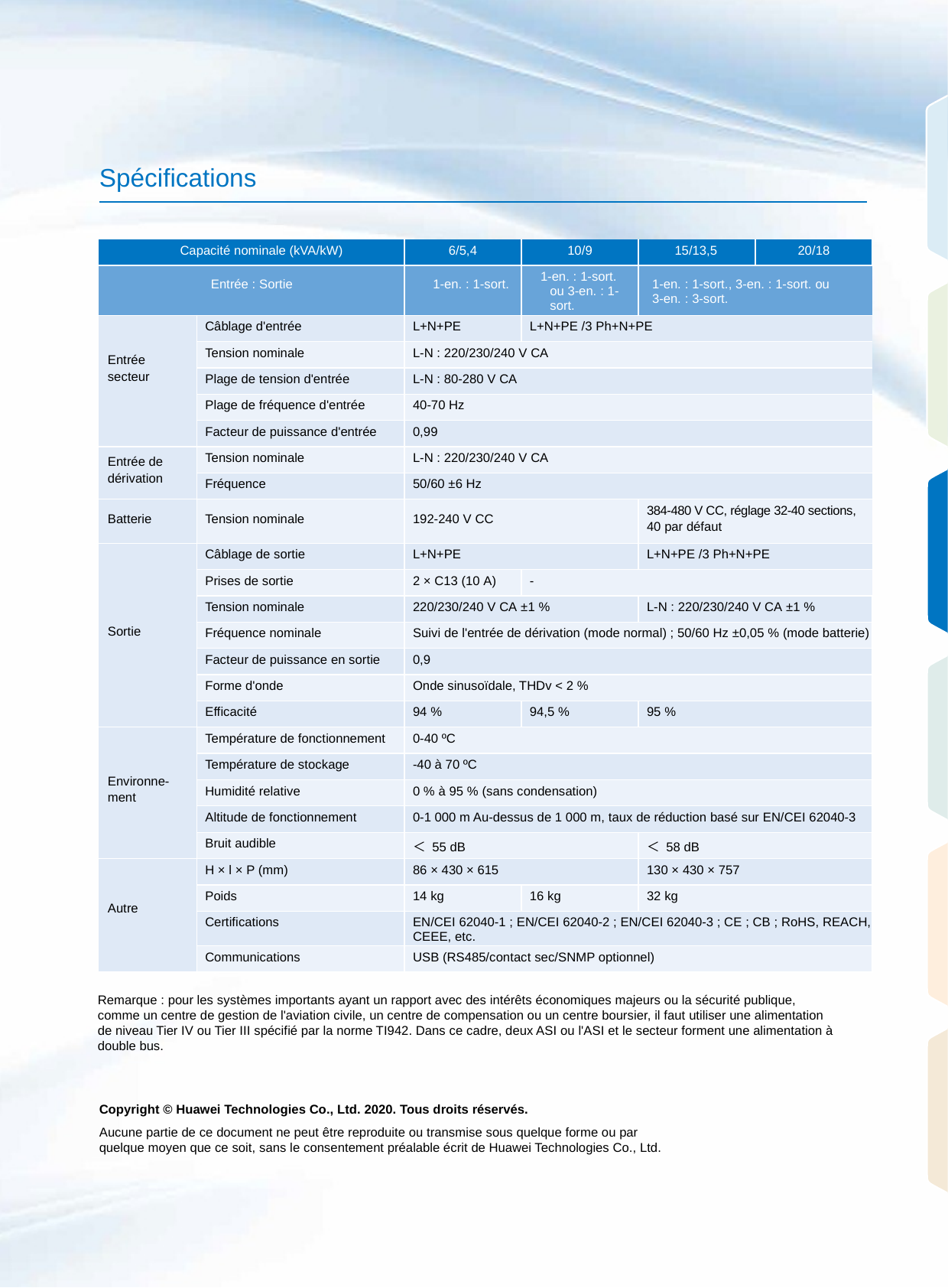

Spécifications

| Capacité nominale (kVA/kW) |  | 6/5,4 | 10/9 | 15/13,5 | 20/18 |
| --- | --- | --- | --- | --- | --- |
| Entrée : Sortie |  | 1-en. : 1-sort. | 1-en. : 1-sort. ou 3-en. : 1-sort. | 1-en. : 1-sort., 3-en. : 1-sort. ou 3-en. : 3-sort. |  |
| Entrée secteur | Câblage d'entrée | L+N+PE | L+N+PE /3 Ph+N+PE |  |  |
|  | Tension nominale | L-N : 220/230/240 V CA |  |  |  |
|  | Plage de tension d'entrée | L-N : 80-280 V CA |  |  |  |
|  | Plage de fréquence d'entrée | 40-70 Hz |  |  |  |
|  | Facteur de puissance d'entrée | 0,99 |  |  |  |
| Entrée de dérivation | Tension nominale | L-N : 220/230/240 V CA |  |  |  |
|  | Fréquence | 50/60 ±6 Hz |  |  |  |
| Batterie | Tension nominale | 192-240 V CC |  | 384-480 V CC, réglage 32-40 sections, 40 par défaut |  |
| Sortie | Câblage de sortie | L+N+PE |  | L+N+PE /3 Ph+N+PE |  |
|  | Prises de sortie | 2 × C13 (10 A) | - |  |  |
|  | Tension nominale | 220/230/240 V CA ±1 % |  | L-N : 220/230/240 V CA ±1 % |  |
|  | Fréquence nominale | Suivi de l'entrée de dérivation (mode normal) ; 50/60 Hz ±0,05 % (mode batterie) |  |  |  |
|  | Facteur de puissance en sortie | 0,9 |  |  |  |
|  | Forme d'onde | Onde sinusoïdale, THDv < 2 % |  |  |  |
|  | Efficacité | 94 % | 94,5 % | 95 % |  |
| Environne-ment | Température de fonctionnement | 0-40 ºC |  |  |  |
|  | Température de stockage | -40 à 70 ºC |  |  |  |
|  | Humidité relative | 0 % à 95 % (sans condensation) |  |  |  |
|  | Altitude de fonctionnement | 0-1 000 m Au-dessus de 1 000 m, taux de réduction basé sur EN/CEI 62040-3 |  |  |  |
|  | Bruit audible | ＜ 55 dB |  | ＜ 58 dB |  |
| Autre | H × l × P (mm) | 86 × 430 × 615 |  | 130 × 430 × 757 |  |
|  | Poids | 14 kg | 16 kg | 32 kg |  |
|  | Certifications | EN/CEI 62040-1 ; EN/CEI 62040-2 ; EN/CEI 62040-3 ; CE ; CB ; RoHS, REACH, CEEE, etc. |  |  |  |
|  | Communications | USB (RS485/contact sec/SNMP optionnel) |  |  |  |
Remarque : pour les systèmes importants ayant un rapport avec des intérêts économiques majeurs ou la sécurité publique, comme un centre de gestion de l'aviation civile, un centre de compensation ou un centre boursier, il faut utiliser une alimentation de niveau Tier IV ou Tier III spécifié par la norme TI942. Dans ce cadre, deux ASI ou l'ASI et le secteur forment une alimentation à double bus.

Copyright © Huawei Technologies Co., Ltd. 2020. Tous droits réservés.
Aucune partie de ce document ne peut être reproduite ou transmise sous quelque forme ou par quelque moyen que ce soit, sans le consentement préalable écrit de Huawei Technologies Co., Ltd.